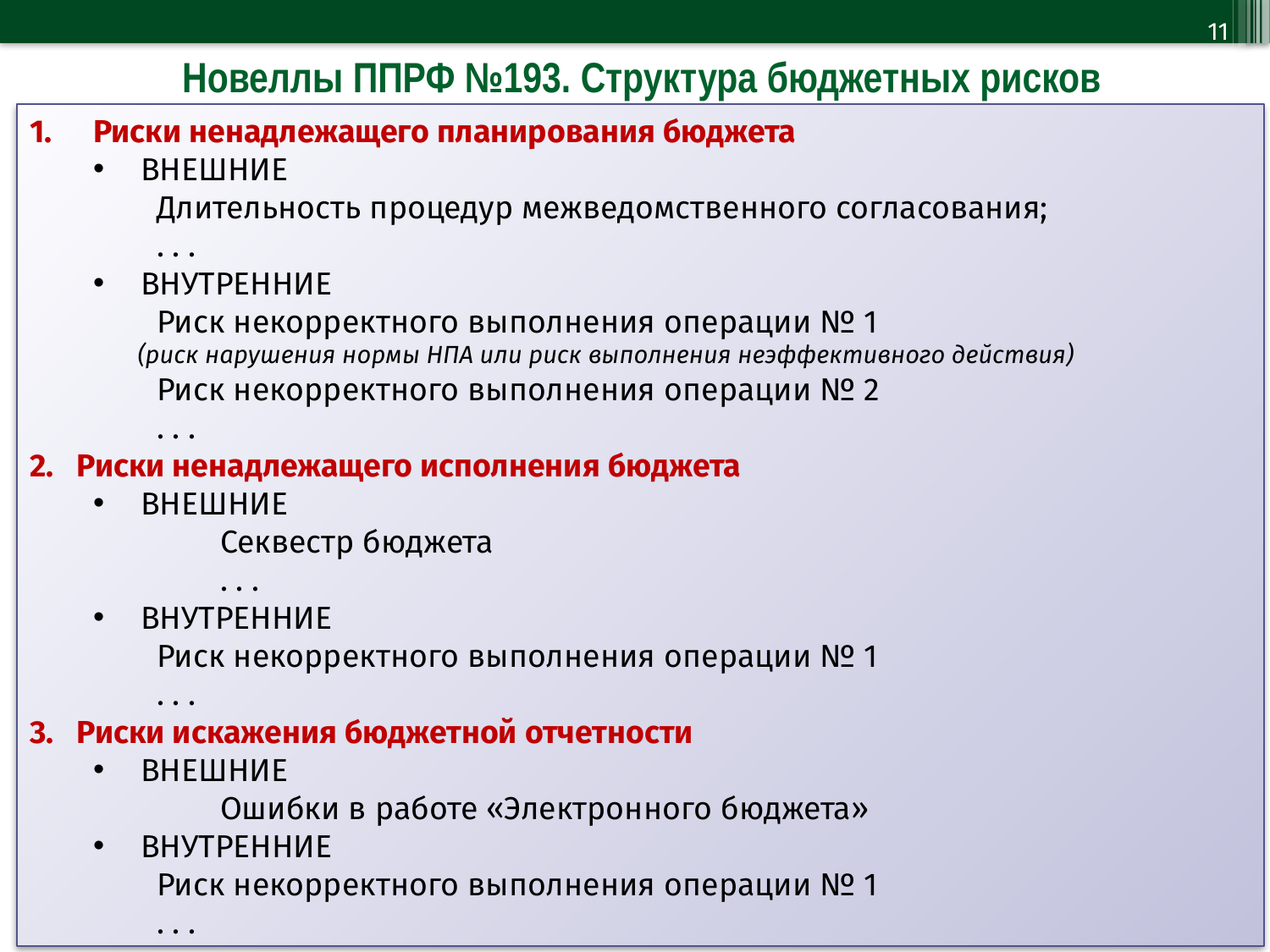

11
Новеллы ППРФ №193. Структура бюджетных рисков
Риски ненадлежащего планирования бюджета
ВНЕШНИЕ
	Длительность процедур межведомственного согласования;
	. . .
ВНУТРЕННИЕ
	Риск некорректного выполнения операции № 1
                 (риск нарушения нормы НПА или риск выполнения неэффективного действия)
	Риск некорректного выполнения операции № 2
	. . .
2.   Риски ненадлежащего исполнения бюджета
ВНЕШНИЕ
	Секвестр бюджета
	. . .
ВНУТРЕННИЕ
	Риск некорректного выполнения операции № 1
	. . .
3.   Риски искажения бюджетной отчетности
ВНЕШНИЕ
	Ошибки в работе «Электронного бюджета»
ВНУТРЕННИЕ
	Риск некорректного выполнения операции № 1
	. . .